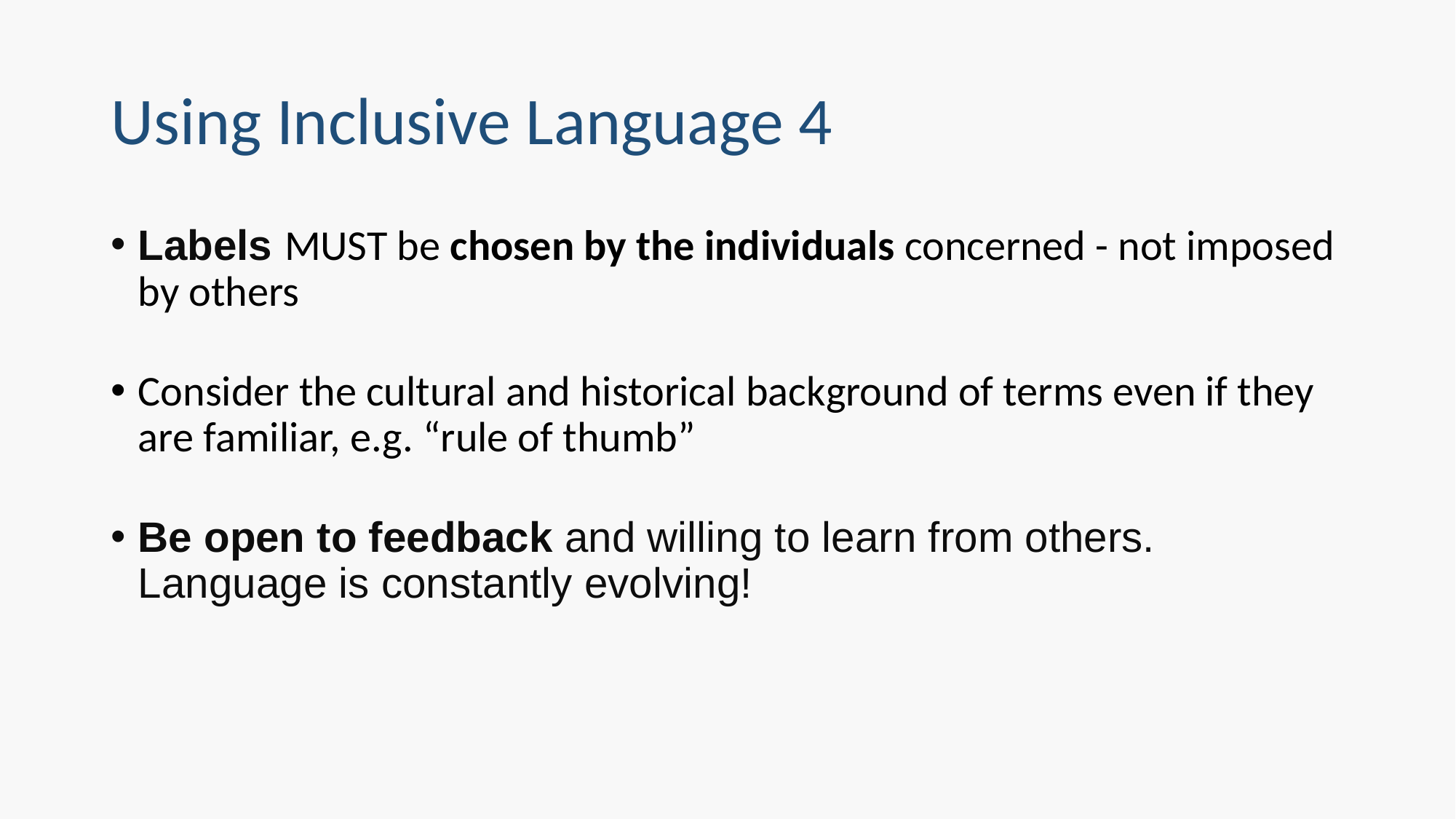

# Using Inclusive Language 4
Labels MUST be chosen by the individuals concerned - not imposed by others
Consider the cultural and historical background of terms even if they are familiar, e.g. “rule of thumb”
Be open to feedback and willing to learn from others. Language is constantly evolving!